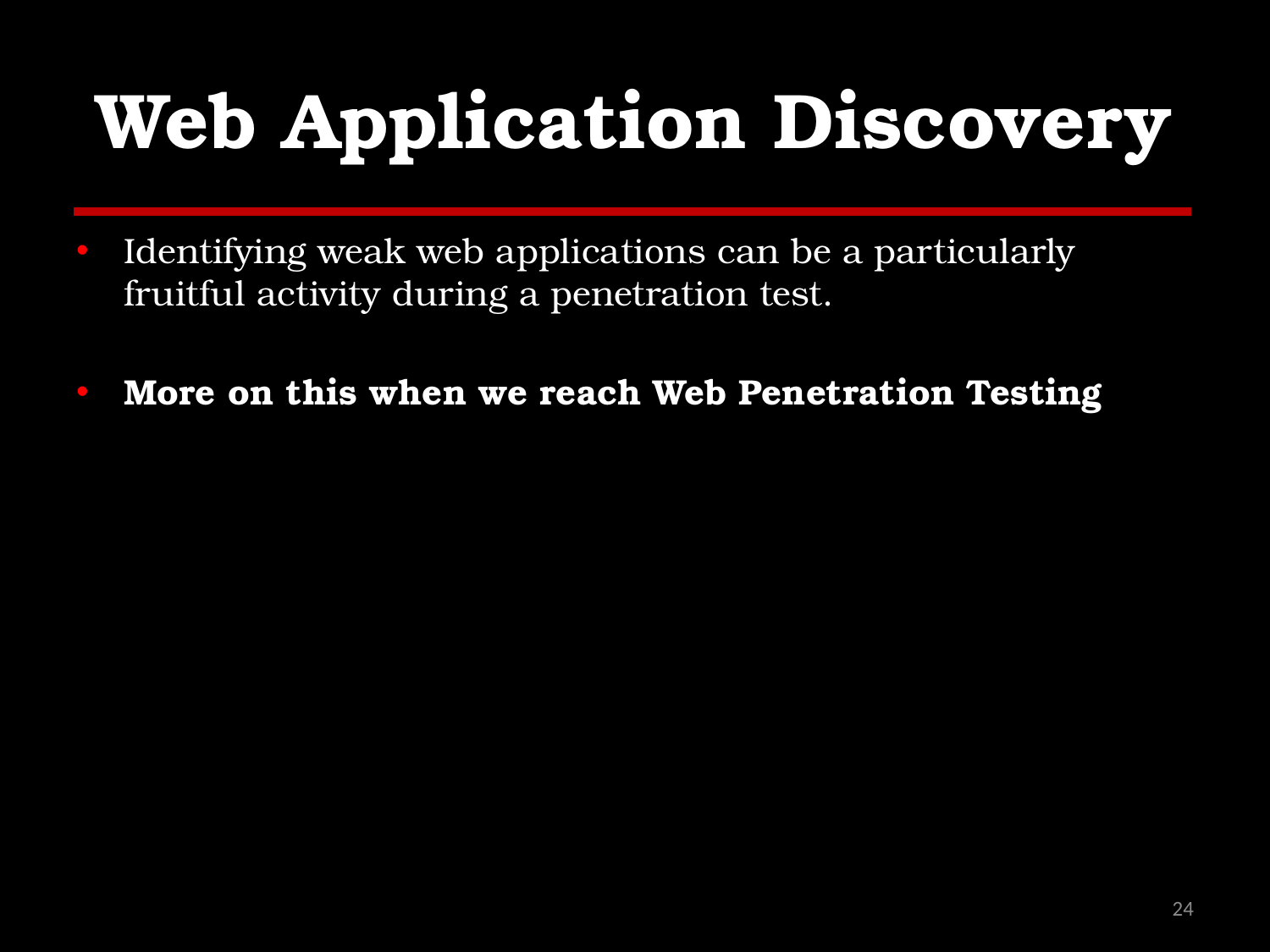

# Web Application Discovery
Identifying weak web applications can be a particularly fruitful activity during a penetration test.

More on this when we reach Web Penetration Testing
24